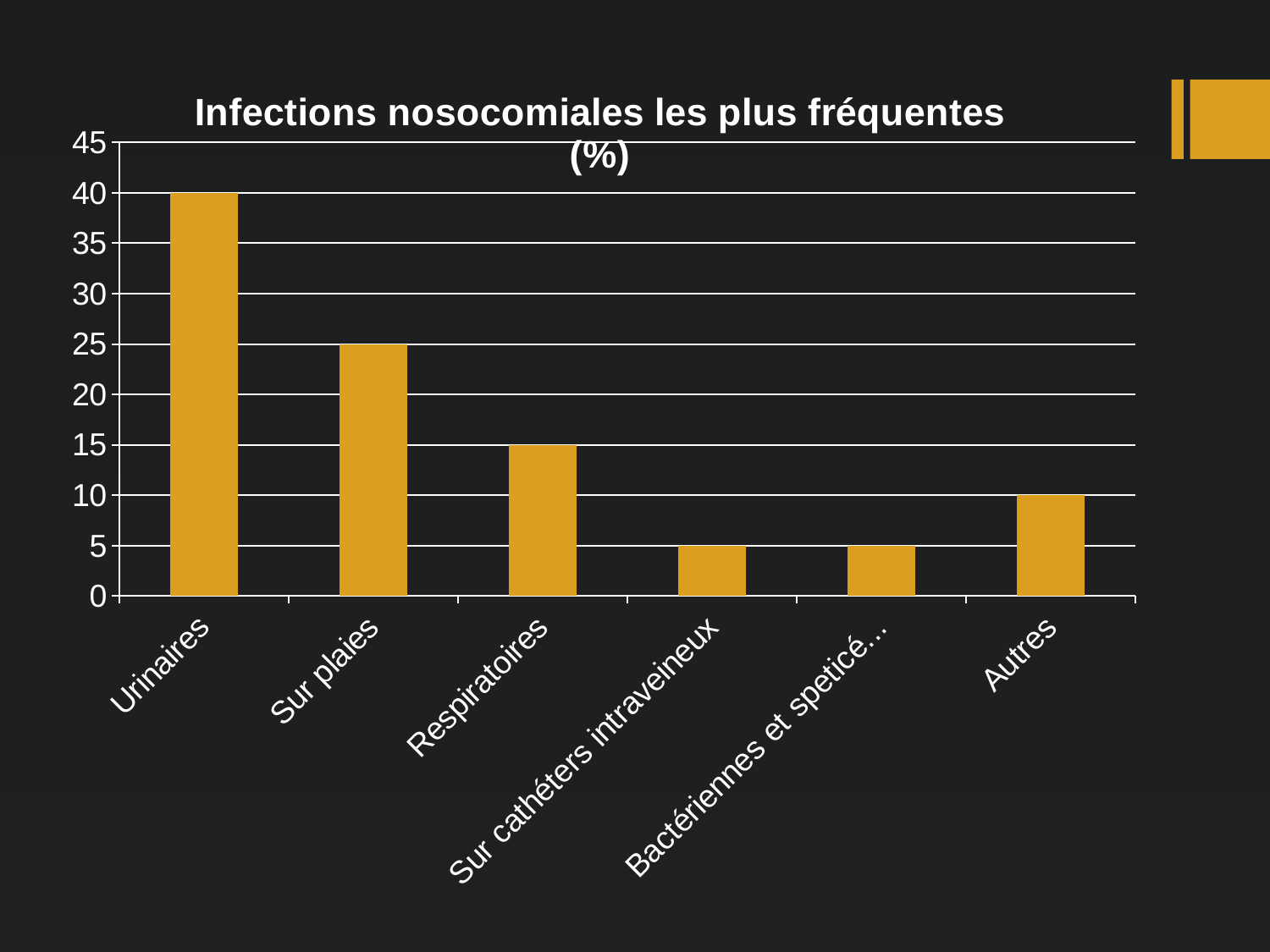

### Chart: Infections nosocomiales les plus fréquentes (%)

| Category | Colonne1 |
|---|---|
| Urinaires | 40.0 |
| Sur plaies | 25.0 |
|  Respiratoires | 15.0 |
|  Sur cathéters intraveineux | 5.0 |
|  Bactériennes et speticémies | 5.0 |
| Autres | 10.0 |